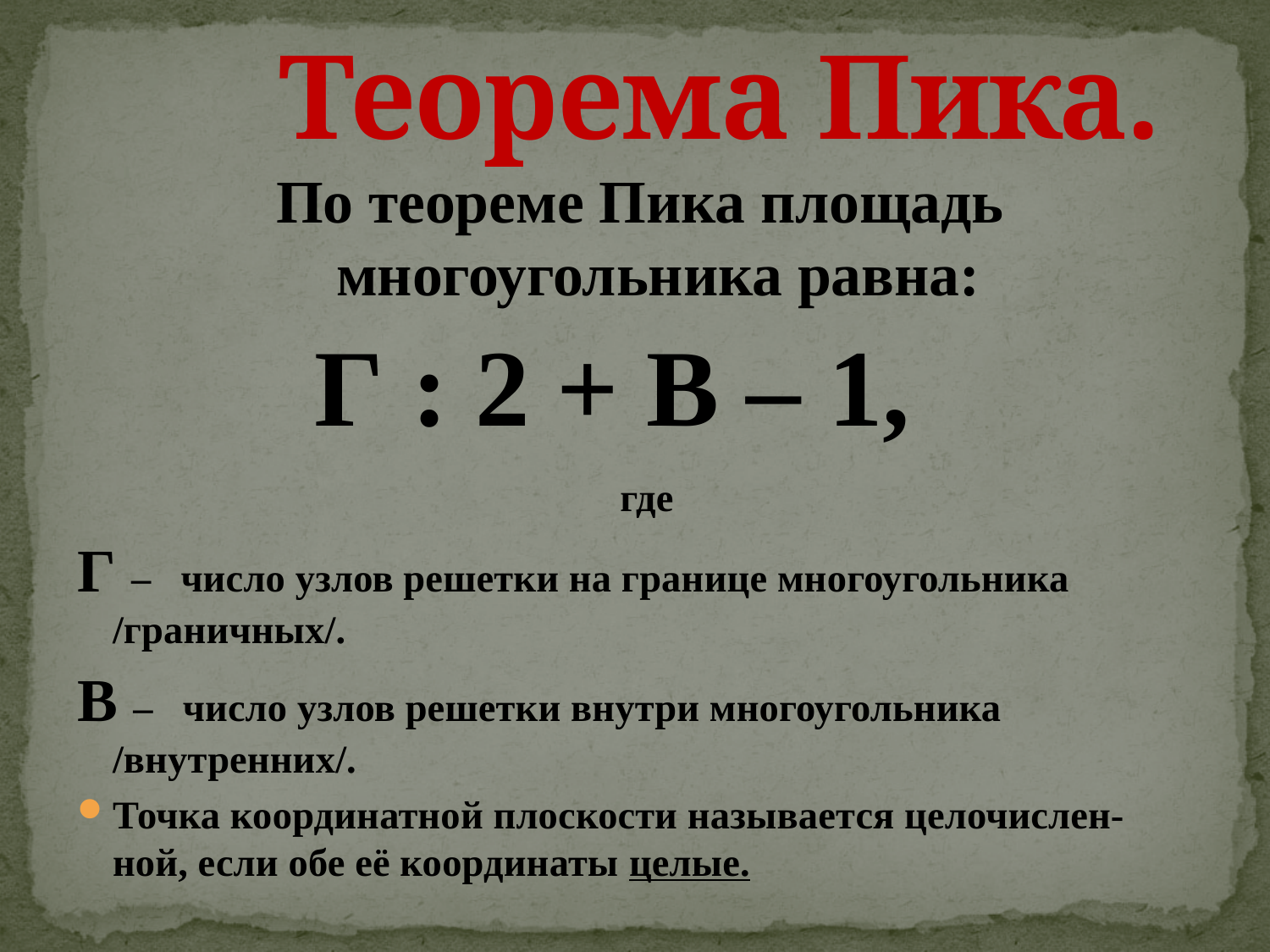

# Теорема Пика.
По теореме Пика площадь многоугольника равна:
Г : 2 + В – 1,
 где
Г –   число узлов решетки на границе многоугольника /граничных/.
В –   число узлов решетки внутри многоугольника /внутренних/.
Точка координатной плоскости называется целочислен-ной, если обе её координаты целые.